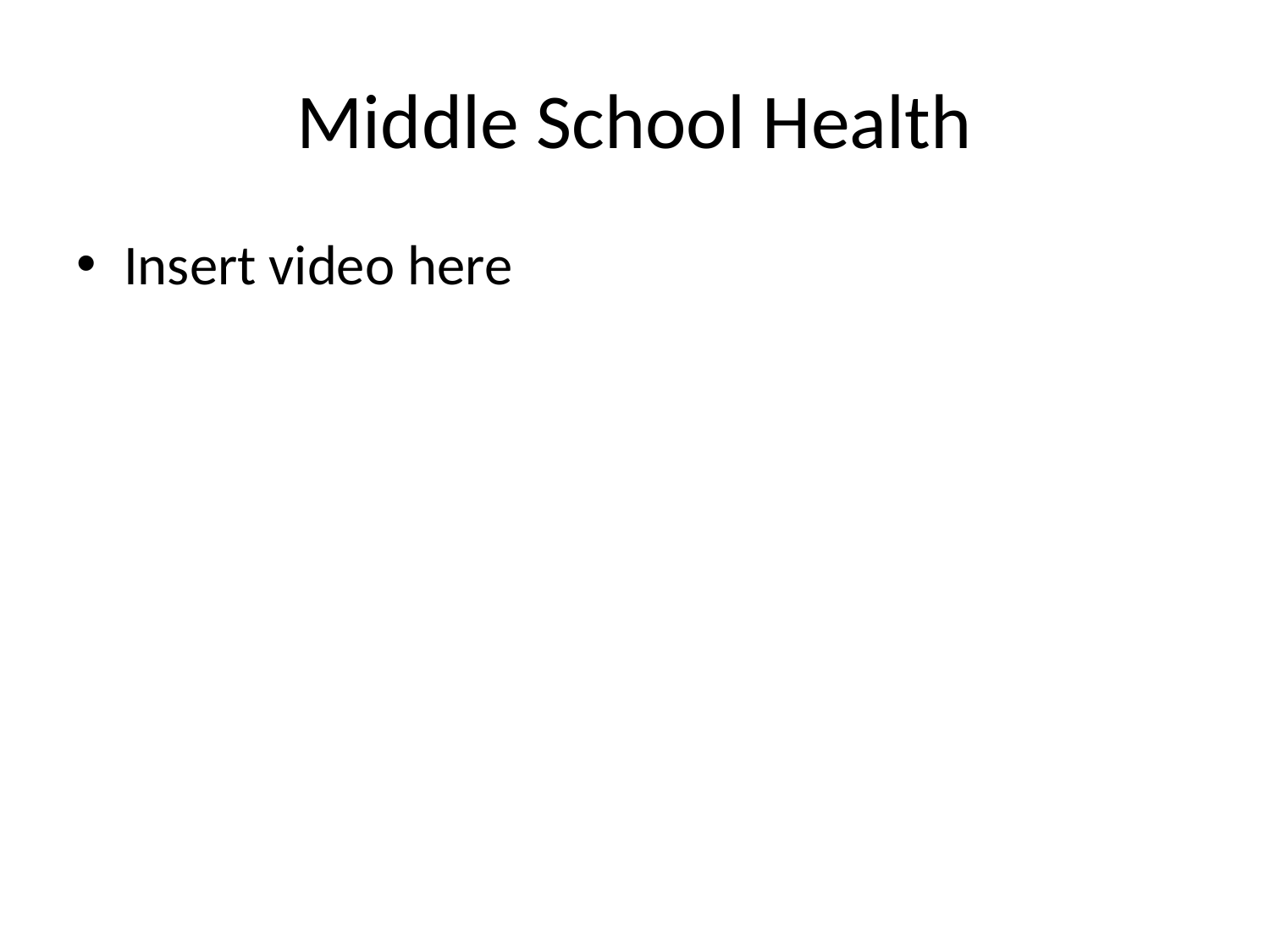

# Middle School Health
Insert video here